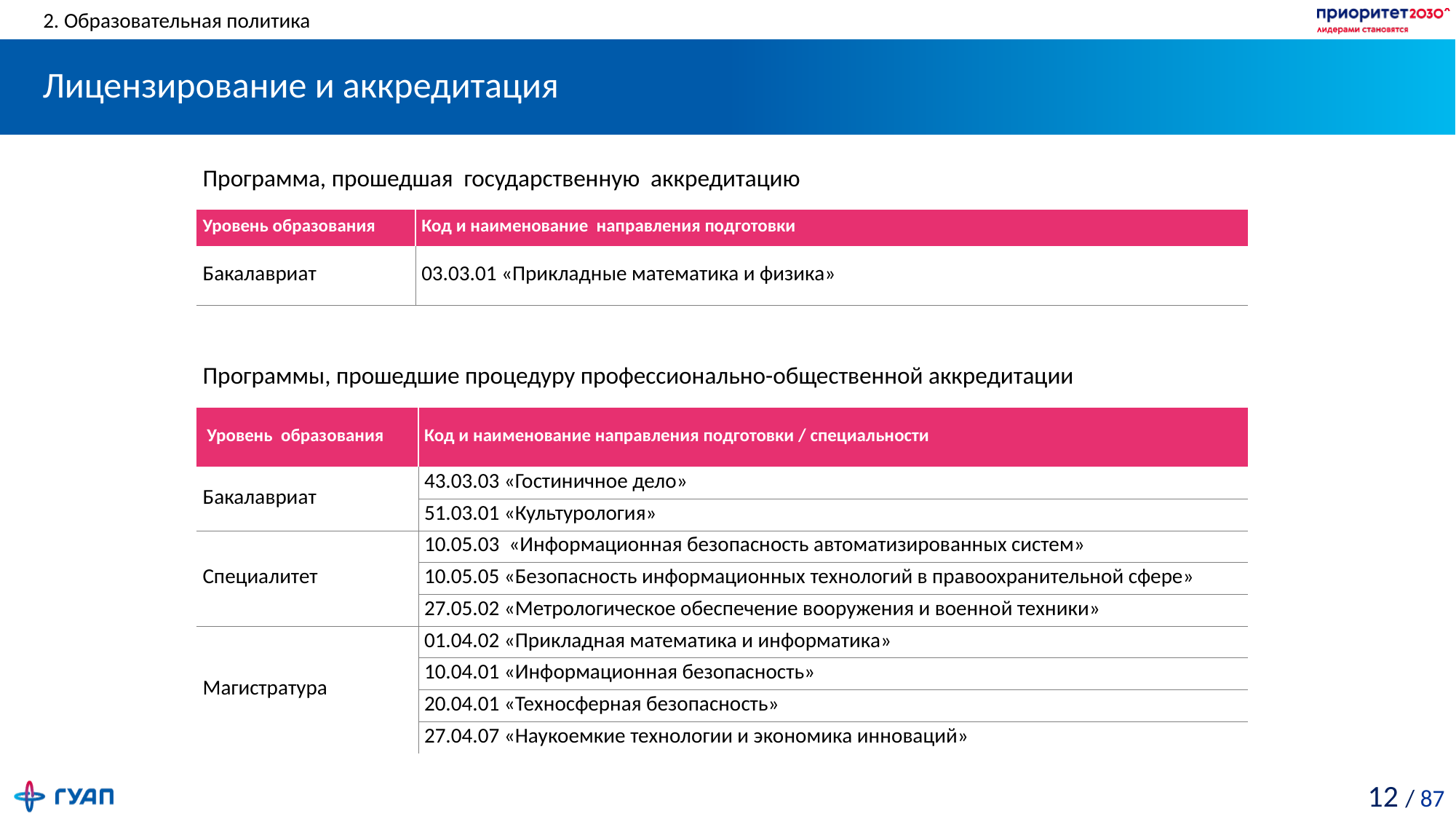

2. Образовательная политика
# Лицензирование и аккредитация
| Программа, прошедшая государственную аккредитацию |  |
| --- | --- |
| Уровень образования | Код и наименование направления подготовки |
| Бакалавриат | 03.03.01 «Прикладные математика и физика» |
| Программы, прошедшие процедуру профессионально-общественной аккредитации |  |
| --- | --- |
| Уровень образования | Код и наименование направления подготовки / специальности |
| Бакалавриат | 43.03.03 «Гостиничное дело» |
|  | 51.03.01 «Культурология» |
| Специалитет | 10.05.03 «Информационная безопасность автоматизированных систем» |
|  | 10.05.05 «Безопасность информационных технологий в правоохранительной сфере» |
|  | 27.05.02 «Метрологическое обеспечение вооружения и военной техники» |
| Магистратура | 01.04.02 «Прикладная математика и информатика» |
|  | 10.04.01 «Информационная безопасность» |
|  | 20.04.01 «Техносферная безопасность» |
|  | 27.04.07 «Наукоемкие технологии и экономика инноваций» |